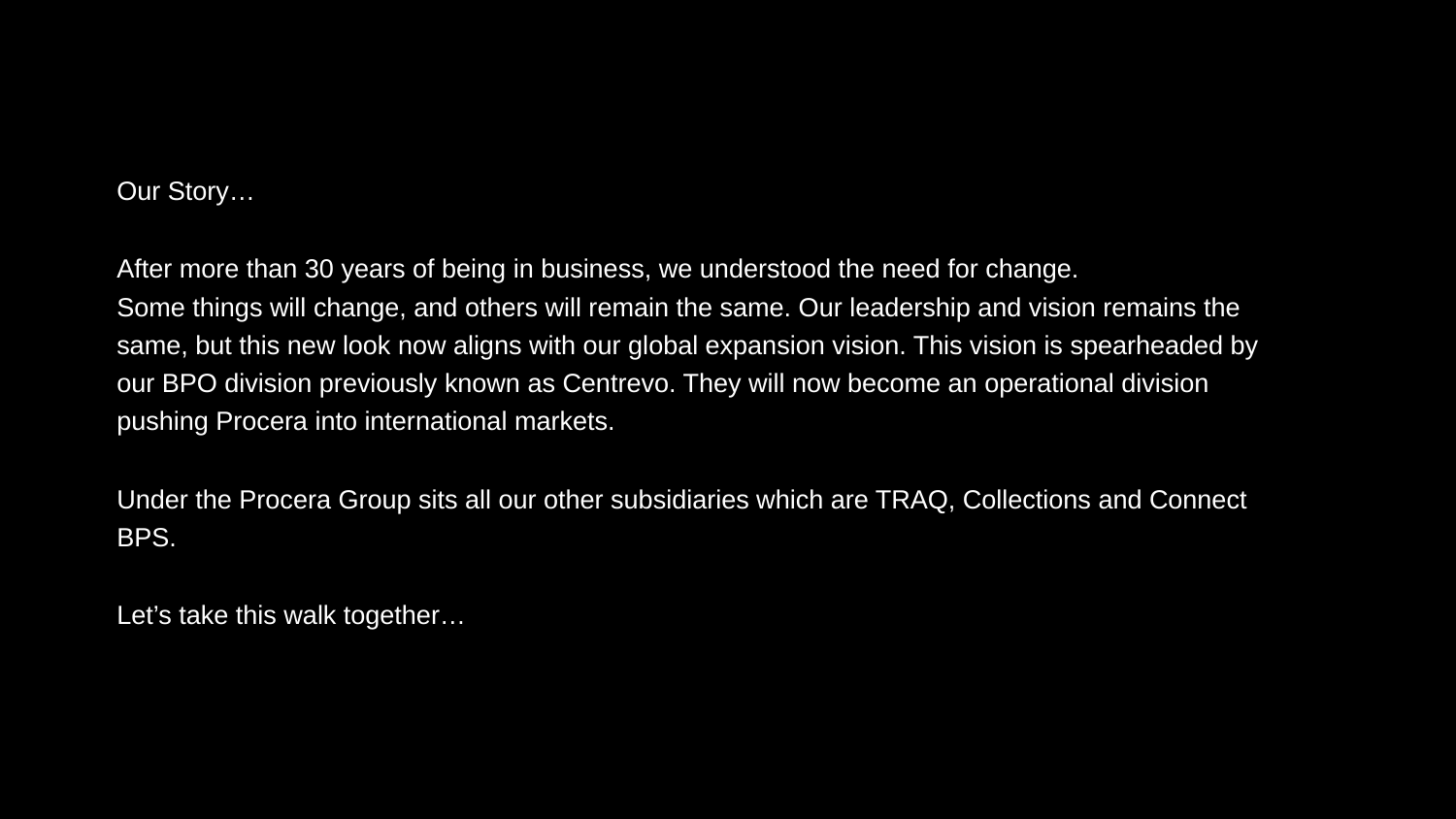

Our Story…

After more than 30 years of being in business, we understood the need for change.
Some things will change, and others will remain the same. Our leadership and vision remains the same, but this new look now aligns with our global expansion vision. This vision is spearheaded by our BPO division previously known as Centrevo. They will now become an operational division pushing Procera into international markets.

Under the Procera Group sits all our other subsidiaries which are TRAQ, Collections and Connect BPS.

Let’s take this walk together…